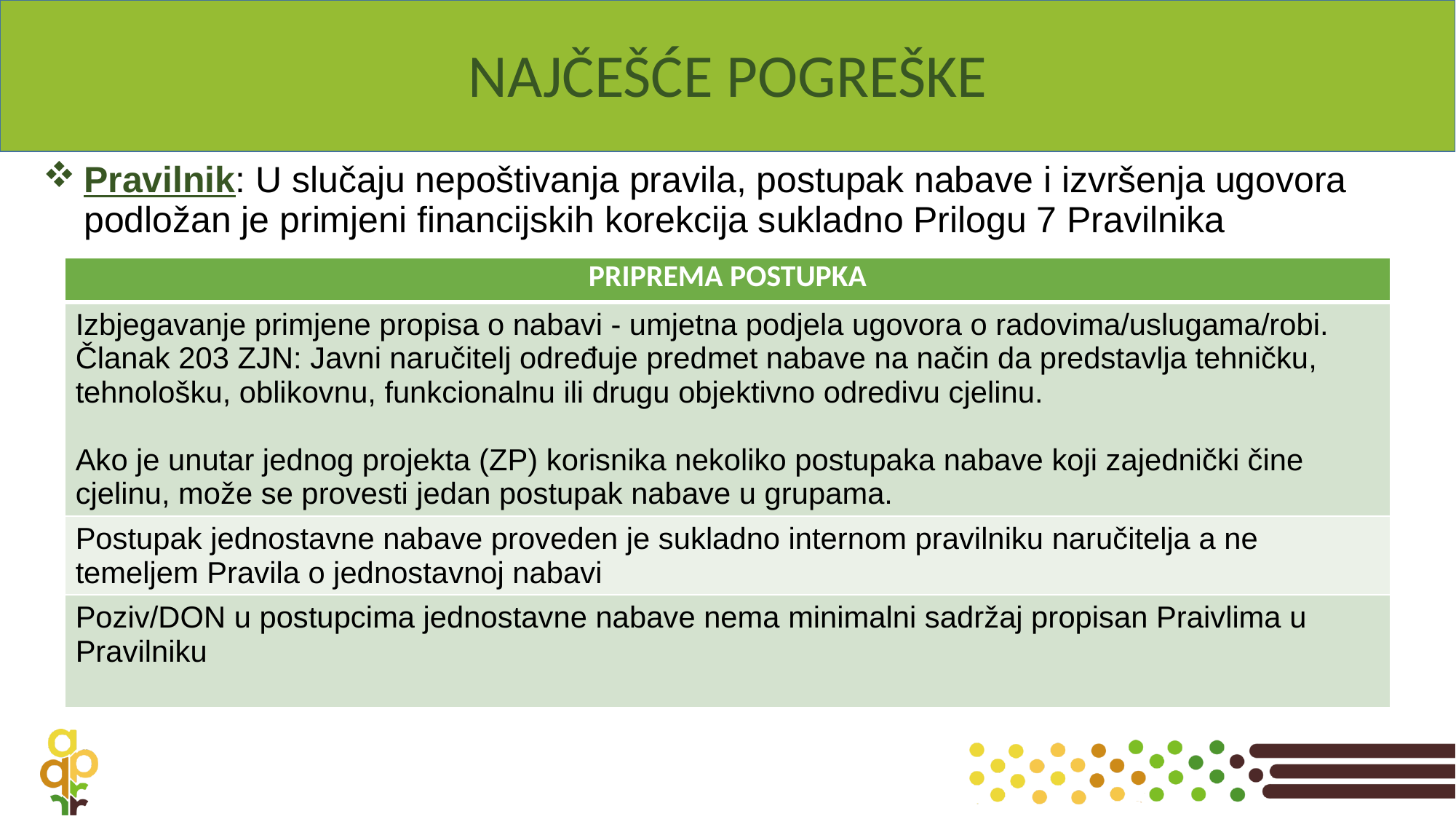

# NAJČEŠĆE POGREŠKE
Pravilnik: U slučaju nepoštivanja pravila, postupak nabave i izvršenja ugovora podložan je primjeni financijskih korekcija sukladno Prilogu 7 Pravilnika

| PRIPREMA POSTUPKA |
| --- |
| Izbjegavanje primjene propisa o nabavi - umjetna podjela ugovora o radovima/uslugama/robi. Članak 203 ZJN: Javni naručitelj određuje predmet nabave na način da predstavlja tehničku, tehnološku, oblikovnu, funkcionalnu ili drugu objektivno odredivu cjelinu. Ako je unutar jednog projekta (ZP) korisnika nekoliko postupaka nabave koji zajednički čine cjelinu, može se provesti jedan postupak nabave u grupama. |
| Postupak jednostavne nabave proveden je sukladno internom pravilniku naručitelja a ne temeljem Pravila o jednostavnoj nabavi |
| Poziv/DON u postupcima jednostavne nabave nema minimalni sadržaj propisan Praivlima u Pravilniku |